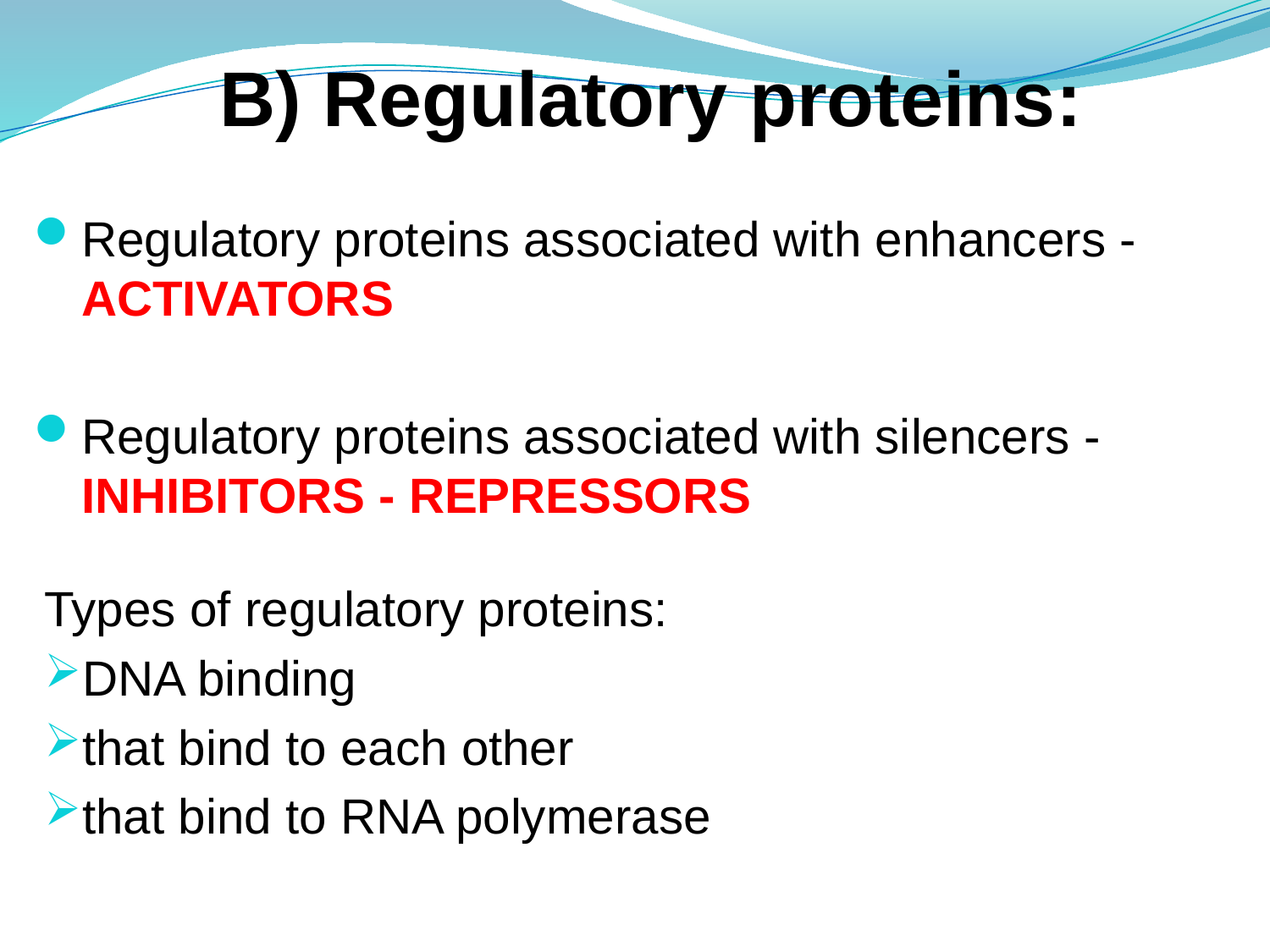

B) Regulatory proteins:
Regulatory proteins associated with enhancers - ACTIVATORS

Regulatory proteins associated with silencers - INHIBITORS - REPRESSORS
Types of regulatory proteins:
DNA binding
that bind to each other
that bind to RNA polymerase